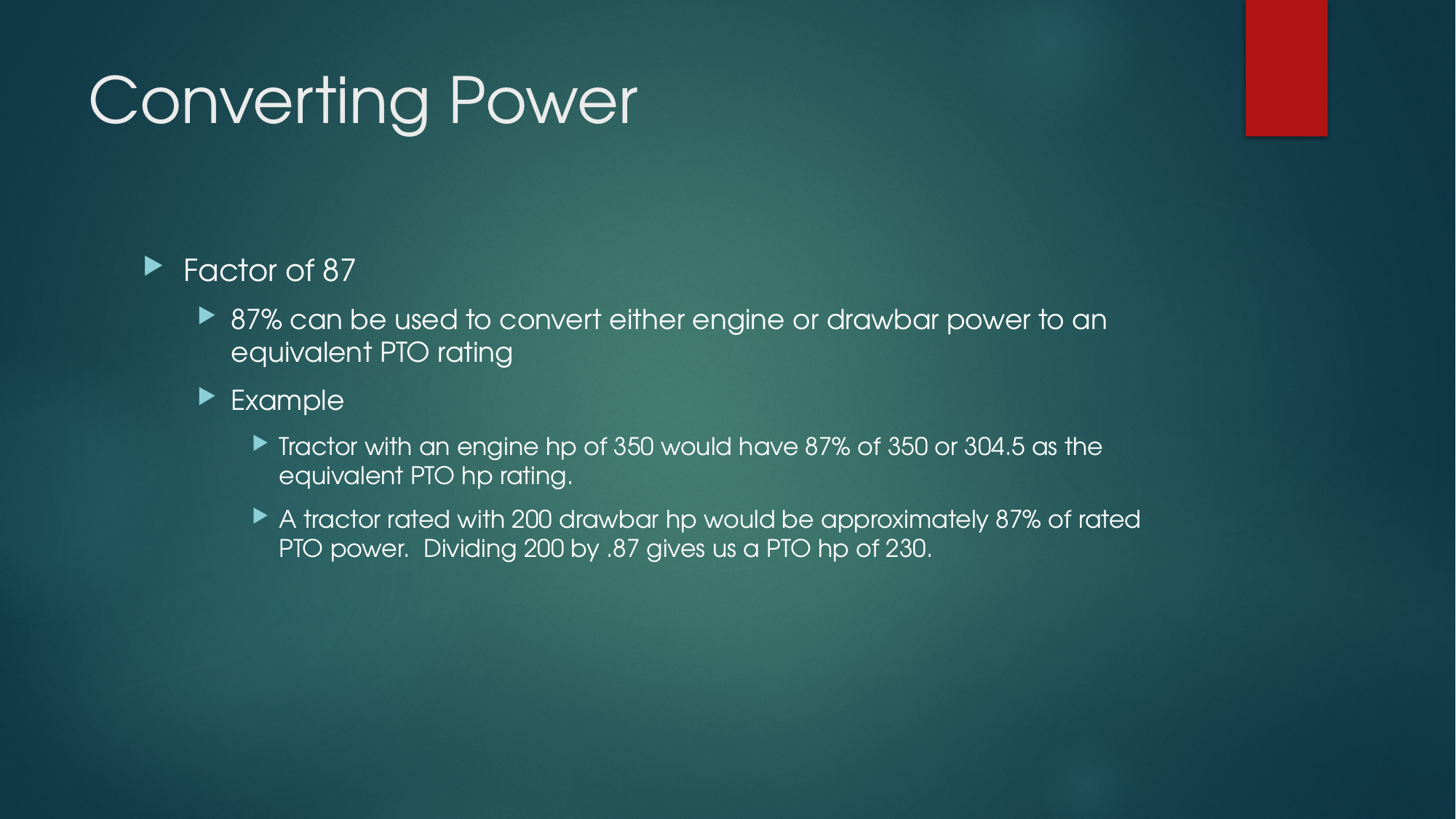

# Converting Power
Factor of 87
87% can be used to convert either engine or drawbar power to an equivalent PTO rating
Example
Tractor with an engine hp of 350 would have 87% of 350 or 304.5 as the equivalent PTO hp rating.
A tractor rated with 200 drawbar hp would be approximately 87% of rated PTO power.  Dividing 200 by .87 gives us a PTO hp of 230.